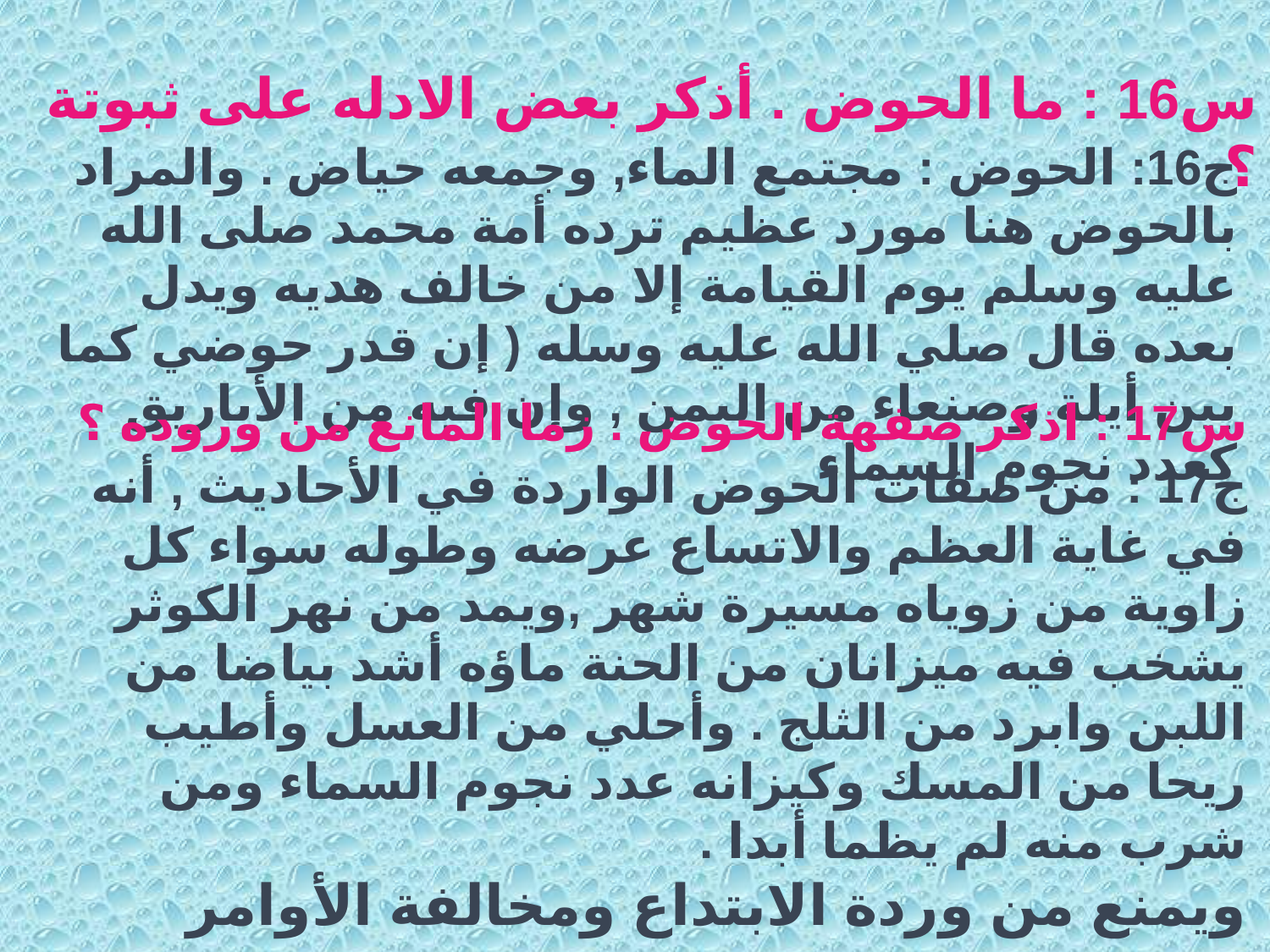

س16 : ما الحوض . أذكر بعض الادله على ثبوتة ؟
ج16: الحوض : مجتمع الماء, وجمعه حياض . والمراد بالحوض هنا مورد عظيم ترده أمة محمد صلى الله عليه وسلم يوم القيامة إلا من خالف هديه ويدل بعده قال صلي الله عليه وسله ( إن قدر حوضي كما بين أيلة وصنعاء من اليمن , وإن فيه من الأباريق كعدد نجوم السماء
س17 : اذكر صفهة الحوض . زما المانع من وروده ؟
ج17 : من صفات الحوض الواردة في الأحاديث , أنه في غاية العظم والاتساع عرضه وطوله سواء كل زاوية من زوياه مسيرة شهر ,ويمد من نهر الكوثر يشخب فيه ميزانان من الحنة ماؤه أشد بياضا من اللبن وابرد من الثلج . وأحلي من العسل وأطيب ريحا من المسك وكيزانه عدد نجوم السماء ومن شرب منه لم يظما أبدا .
ويمنع من وردة الابتداع ومخالفة الأوامر